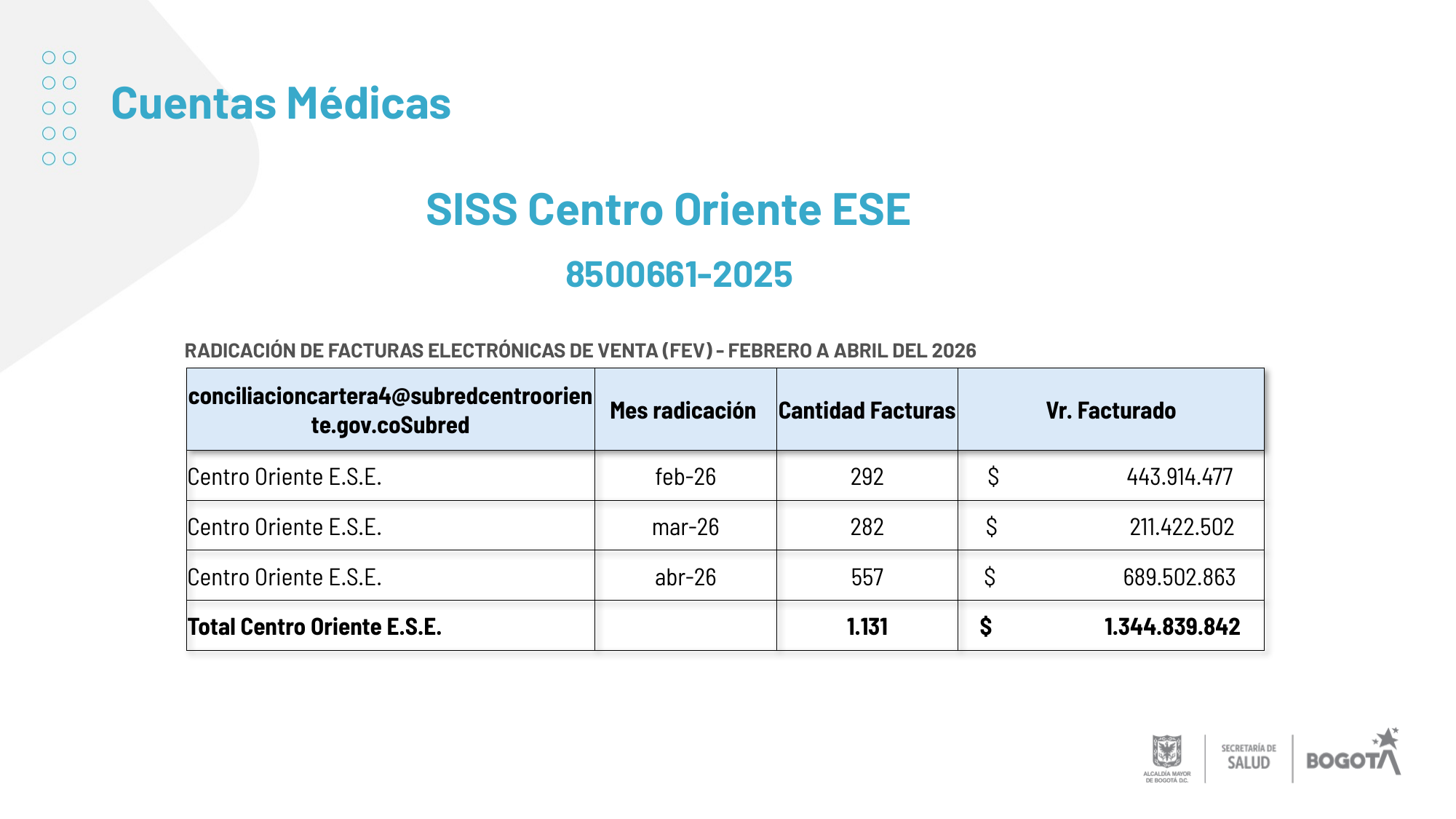

Cuentas Médicas
# SISS Centro Oriente ESE
8500661-2025
RADICACIÓN DE FACTURAS ELECTRÓNICAS DE VENTA (FEV) - FEBRERO A ABRIL DEL 2026

| conciliacioncartera4@subredcentrooriente.gov.coSubred | Mes radicación | Cantidad Facturas | Vr. Facturado |
| --- | --- | --- | --- |
| Centro Oriente E.S.E. | feb-26 | 292 | $ 443.914.477 |
| Centro Oriente E.S.E. | mar-26 | 282 | $ 211.422.502 |
| Centro Oriente E.S.E. | abr-26 | 557 | $ 689.502.863 |
| Total Centro Oriente E.S.E. |  | 1.131 | $ 1.344.839.842 |